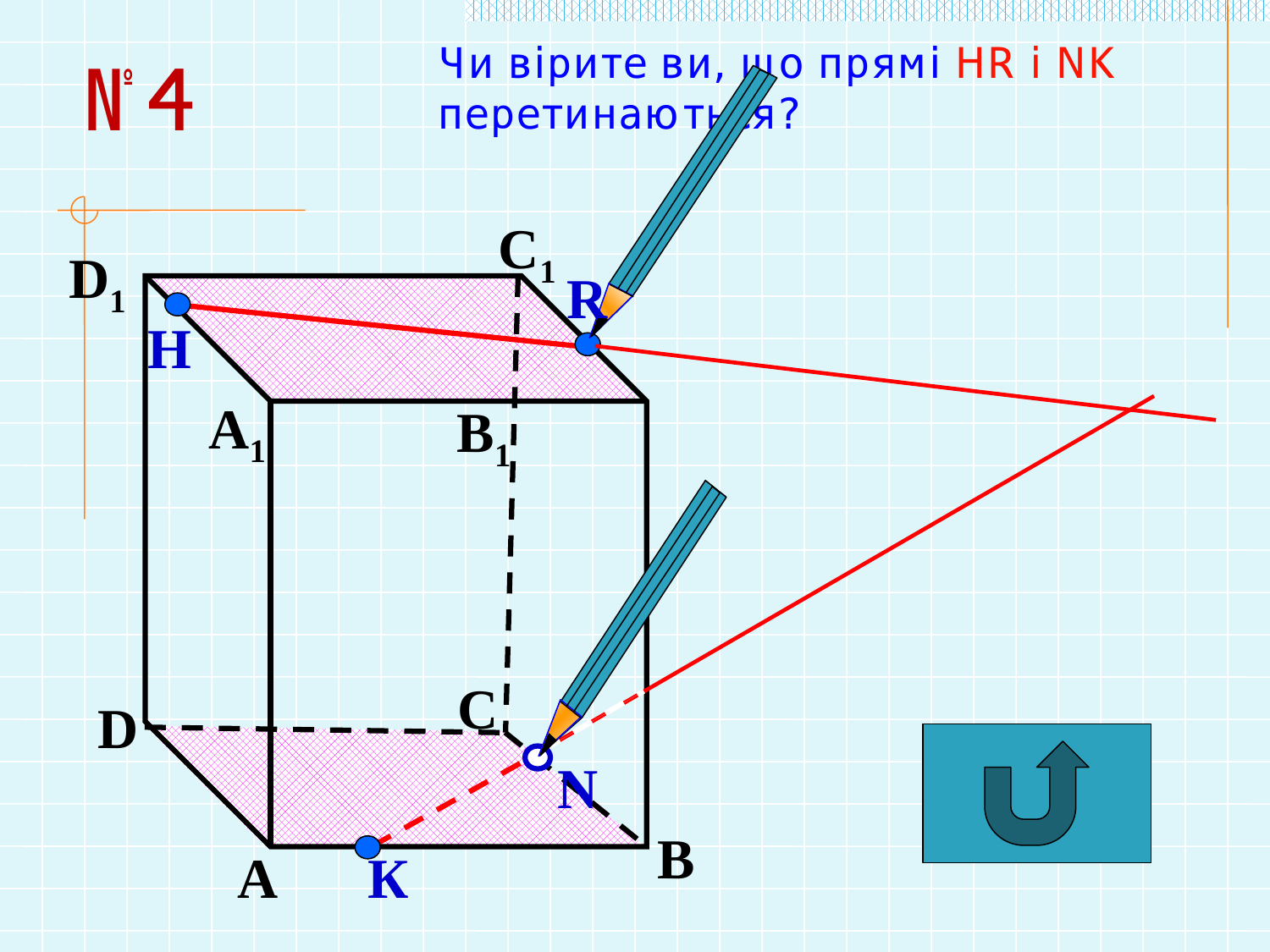

Чи вірите ви, що прямі НR і NK
перетинаються?

№4

С1
D1
R

Н

А1
B1

С
D

N

В
А

К